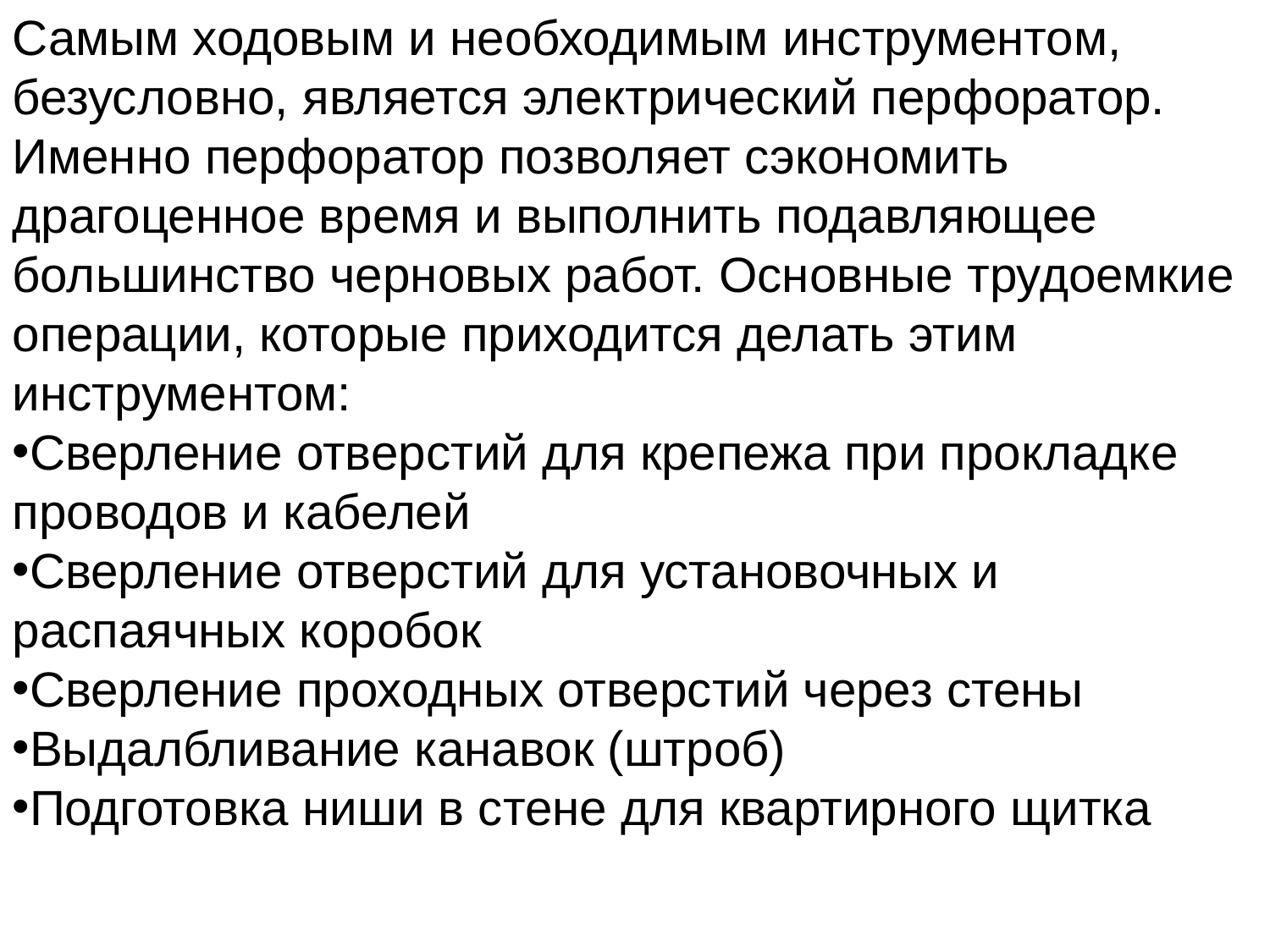

Самым ходовым и необходимым инструментом, безусловно, является электрический перфоратор. Именно перфоратор позволяет сэкономить драгоценное время и выполнить подавляющее большинство черновых работ. Основные трудоемкие операции, которые приходится делать этим инструментом:
Сверление отверстий для крепежа при прокладке проводов и кабелей
Сверление отверстий для установочных и распаячных коробок
Сверление проходных отверстий через стены
Выдалбливание канавок (штроб)
Подготовка ниши в стене для квартирного щитка